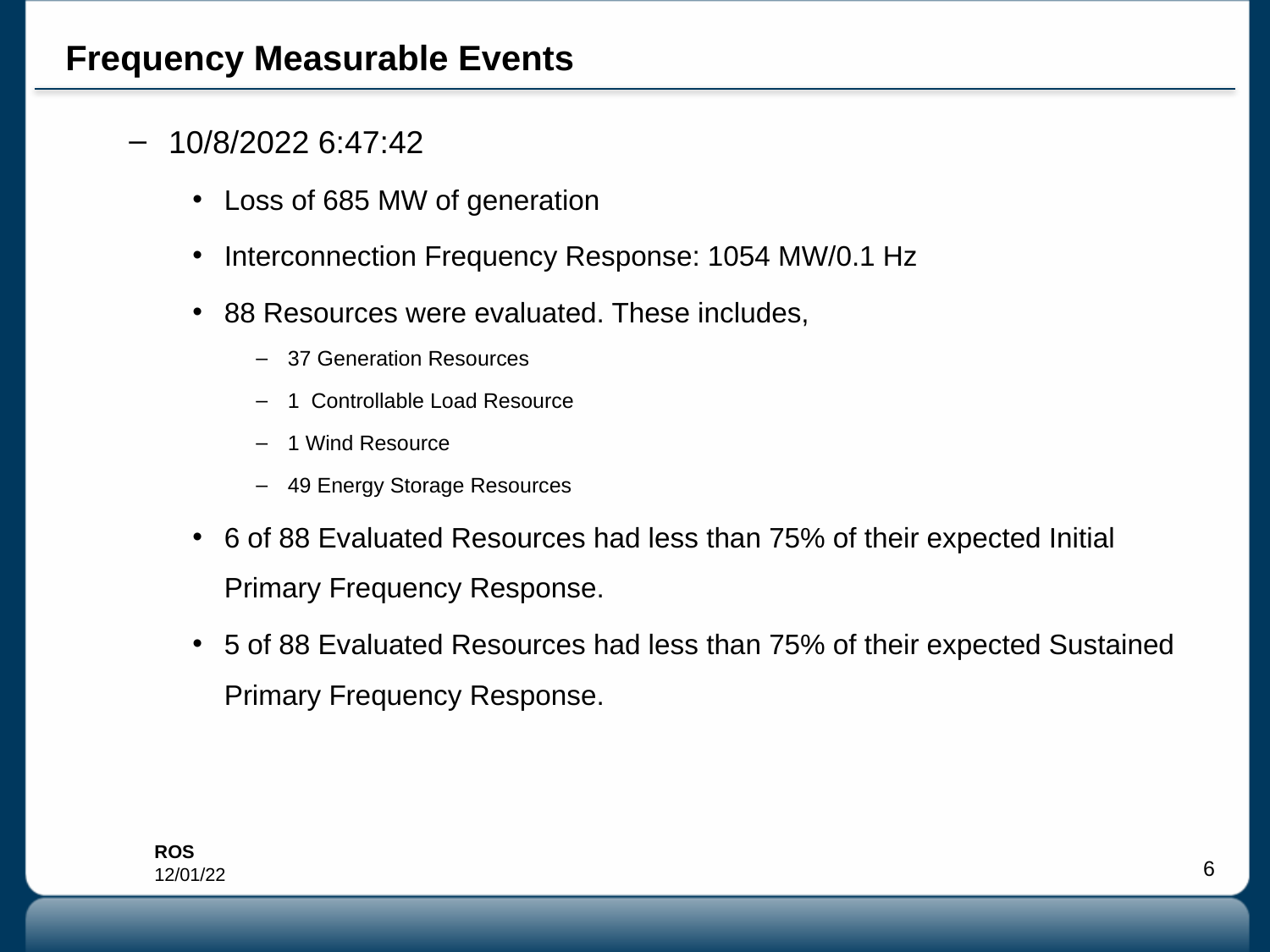

# Frequency Measurable Events
10/8/2022 6:47:42
Loss of 685 MW of generation
Interconnection Frequency Response: 1054 MW/0.1 Hz
88 Resources were evaluated. These includes,
37 Generation Resources
1  Controllable Load Resource
1 Wind Resource
49 Energy Storage Resources
6 of 88 Evaluated Resources had less than 75% of their expected Initial Primary Frequency Response.
5 of 88 Evaluated Resources had less than 75% of their expected Sustained Primary Frequency Response.